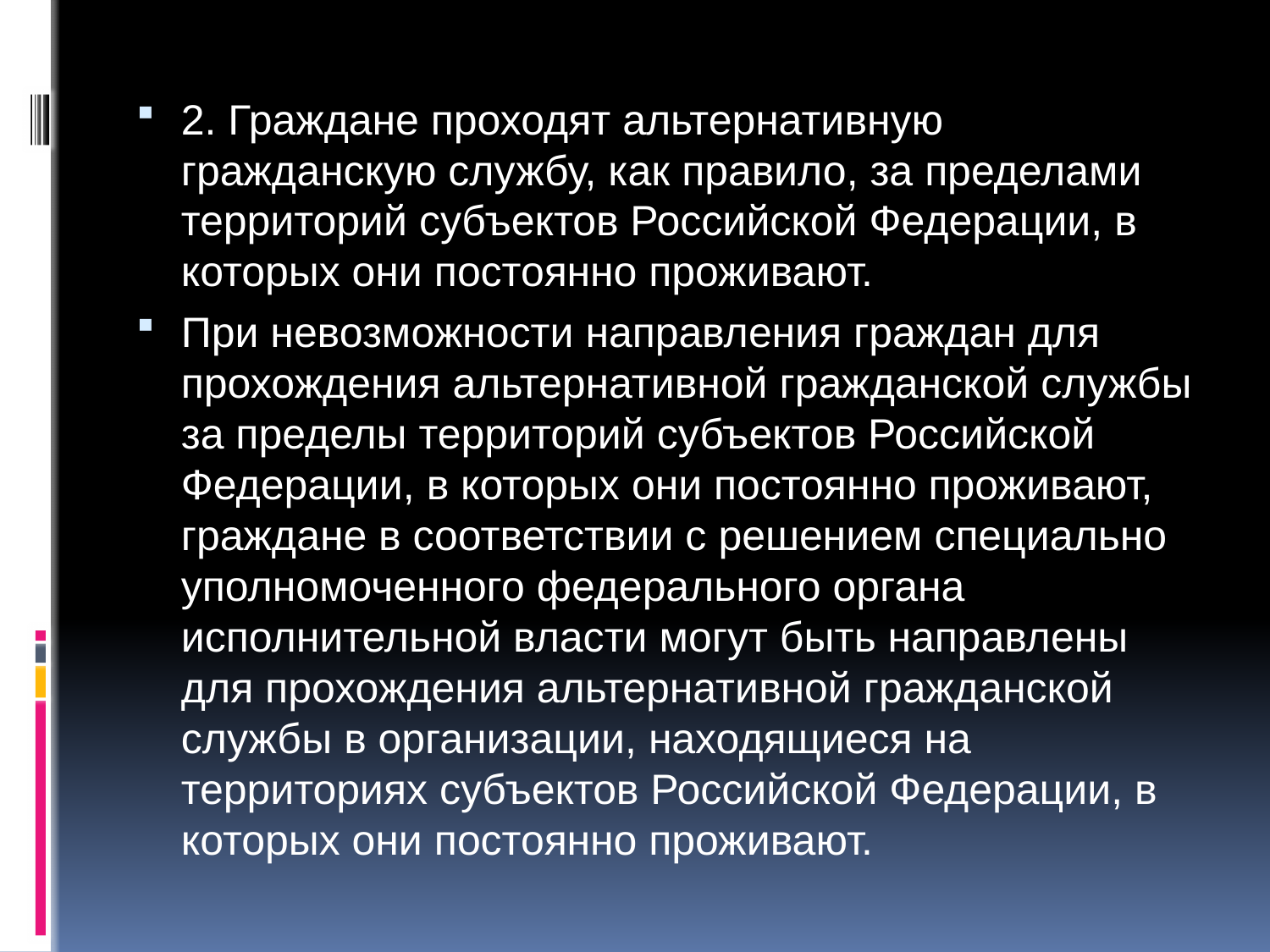

#
2. Граждане проходят альтернативную гражданскую службу, как правило, за пределами территорий субъектов Российской Федерации, в которых они постоянно проживают.
При невозможности направления граждан для прохождения альтернативной гражданской службы за пределы территорий субъектов Российской Федерации, в которых они постоянно проживают, граждане в соответствии с решением специально уполномоченного федерального органа исполнительной власти могут быть направлены для прохождения альтернативной гражданской службы в организации, находящиеся на территориях субъектов Российской Федерации, в которых они постоянно проживают.